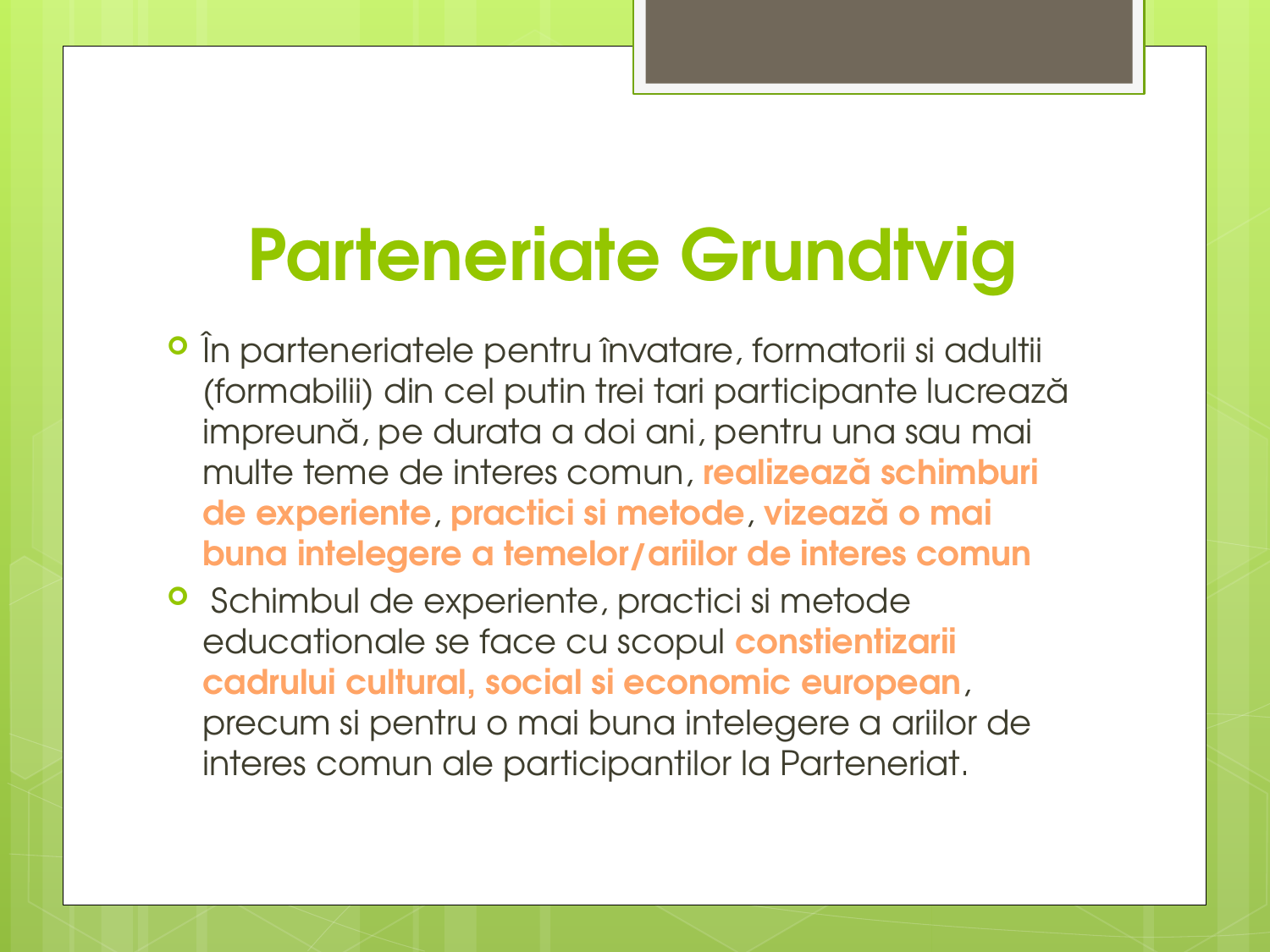

# Parteneriate Grundtvig
În parteneriatele pentru învatare, formatorii si adultii (formabilii) din cel putin trei tari participante lucrează impreună, pe durata a doi ani, pentru una sau mai multe teme de interes comun, realizează schimburi de experiente, practici si metode, vizează o mai buna intelegere a temelor/ariilor de interes comun
 Schimbul de experiente, practici si metode educationale se face cu scopul constientizarii cadrului cultural, social si economic european, precum si pentru o mai buna intelegere a ariilor de interes comun ale participantilor la Parteneriat.